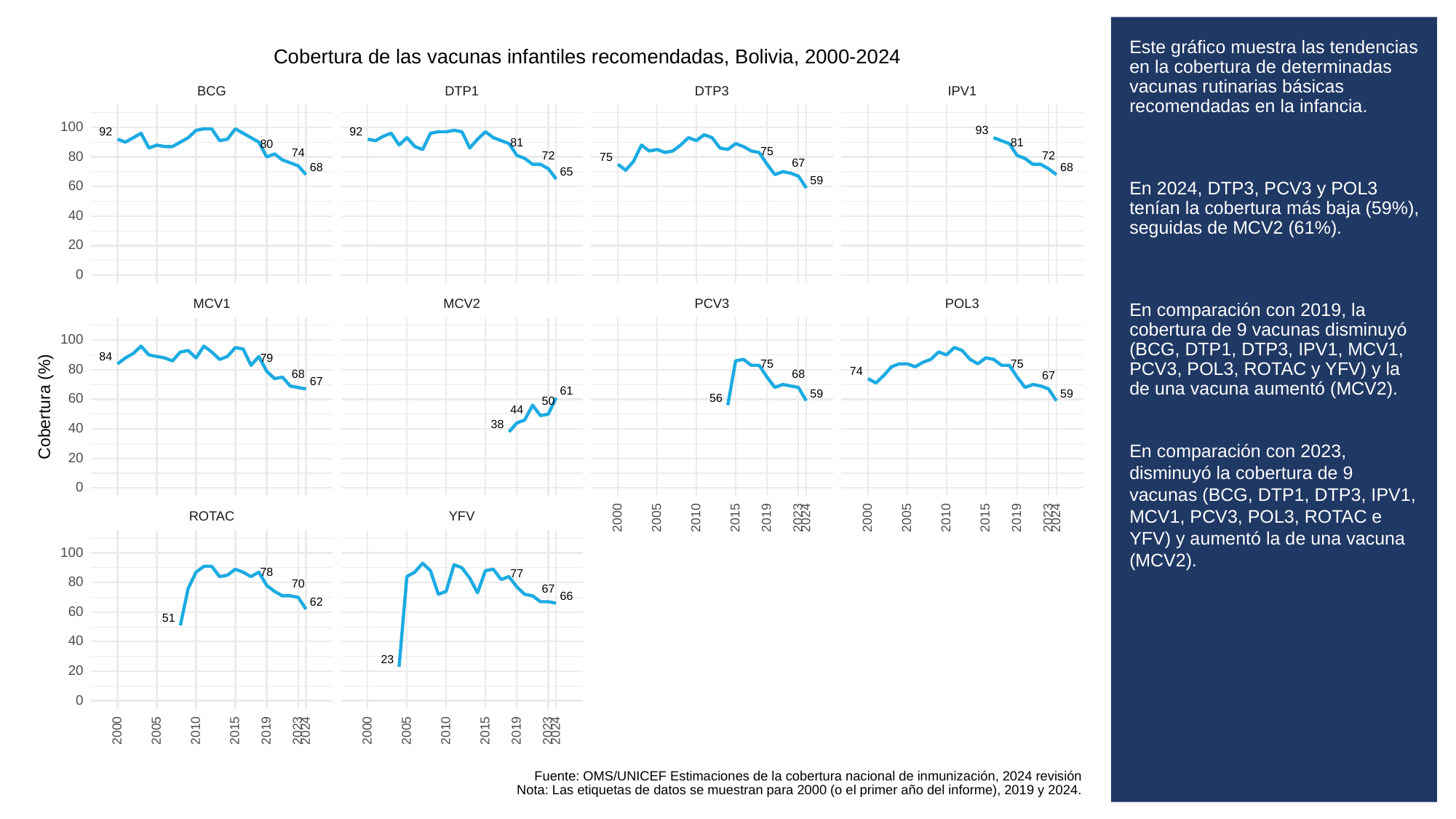

# Este gráfico muestra las tendencias en la cobertura de determinadas vacunas rutinarias básicas recomendadas en la infancia.

En 2024, DTP3, PCV3 y POL3 tenían la cobertura más baja (59%), seguidas de MCV2 (61%).

En comparación con 2019, la cobertura de 9 vacunas disminuyó (BCG, DTP1, DTP3, IPV1, MCV1, PCV3, POL3, ROTAC y YFV) y la de una vacuna aumentó (MCV2).

En comparación con 2023, disminuyó la cobertura de 9 vacunas (BCG, DTP1, DTP3, IPV1, MCV1, PCV3, POL3, ROTAC e YFV) y aumentó la de una vacuna (MCV2).

Cobertura de las vacunas infantiles recomendadas, Bolivia, 2000-2024
BCG
DTP3
DTP1
IPV1

100
93

92
92

81
81
80

75
74
80
72
72
75

67
68
68
65

59
60

40

20

0

POL3
PCV3
MCV1
MCV2

100

84
79

75
75
80
74

68
68
67
67

61
59
59
56
60
50

Cobertura (%)

44

38
40

20

0

ROTAC
YFV
2023
2023
2000
2005
2010
2015
2019
2024
2000
2005
2010
2015
2019
2024

100

78
77
80
70

67
66

62
60

51

40

23

20

0

2023
2023
2000
2005
2010
2015
2019
2024
2000
2005
2010
2015
2019
2024
Fuente: OMS/UNICEF Estimaciones de la cobertura nacional de inmunización, 2024 revisión
Nota: Las etiquetas de datos se muestran para 2000 (o el primer año del informe), 2019 y 2024.